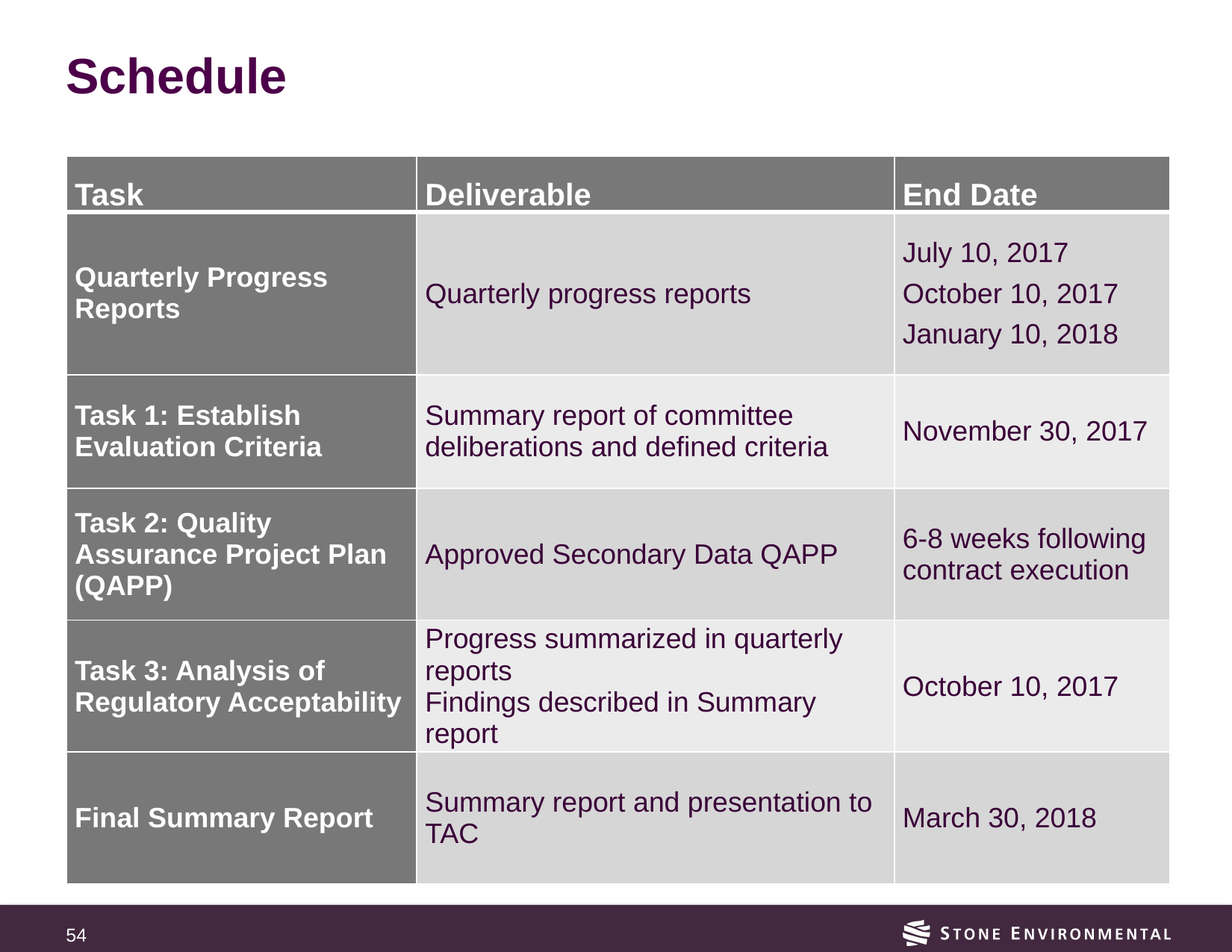

# Schedule
| Task | Deliverable | End Date |
| --- | --- | --- |
| Quarterly Progress Reports | Quarterly progress reports | July 10, 2017 October 10, 2017 January 10, 2018 |
| Task 1: Establish Evaluation Criteria | Summary report of committee deliberations and defined criteria | November 30, 2017 |
| Task 2: Quality Assurance Project Plan (QAPP) | Approved Secondary Data QAPP | 6-8 weeks following contract execution |
| Task 3: Analysis of Regulatory Acceptability | Progress summarized in quarterly reports Findings described in Summary report | October 10, 2017 |
| Final Summary Report | Summary report and presentation to TAC | March 30, 2018 |